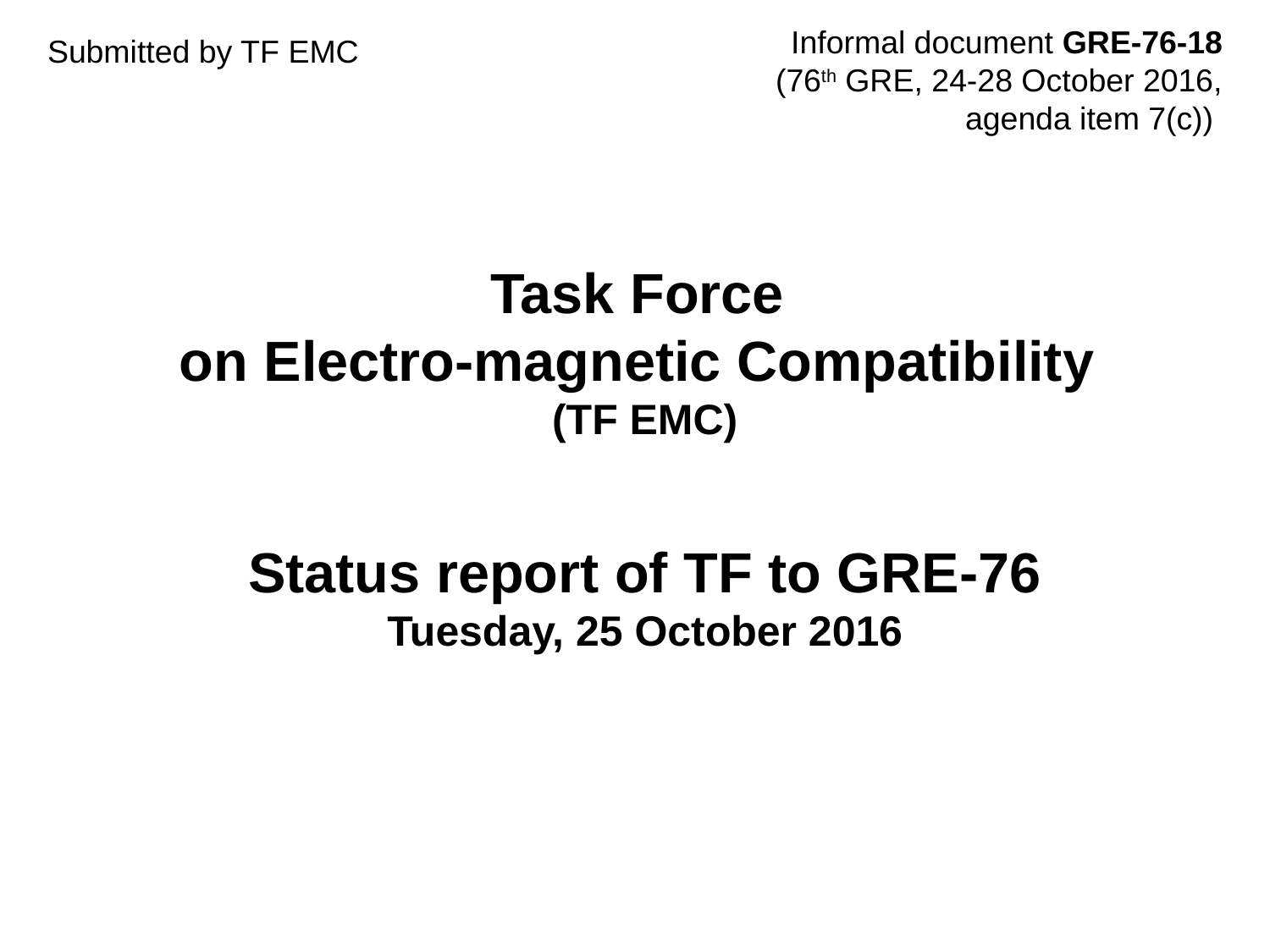

Informal document GRE-76-18
(76th GRE, 24-28 October 2016, agenda item 7(c))
Submitted by TF EMC
# Task Force on Electro-magnetic Compatibility (TF EMC) Status report of TF to GRE-76 Tuesday, 25 October 2016